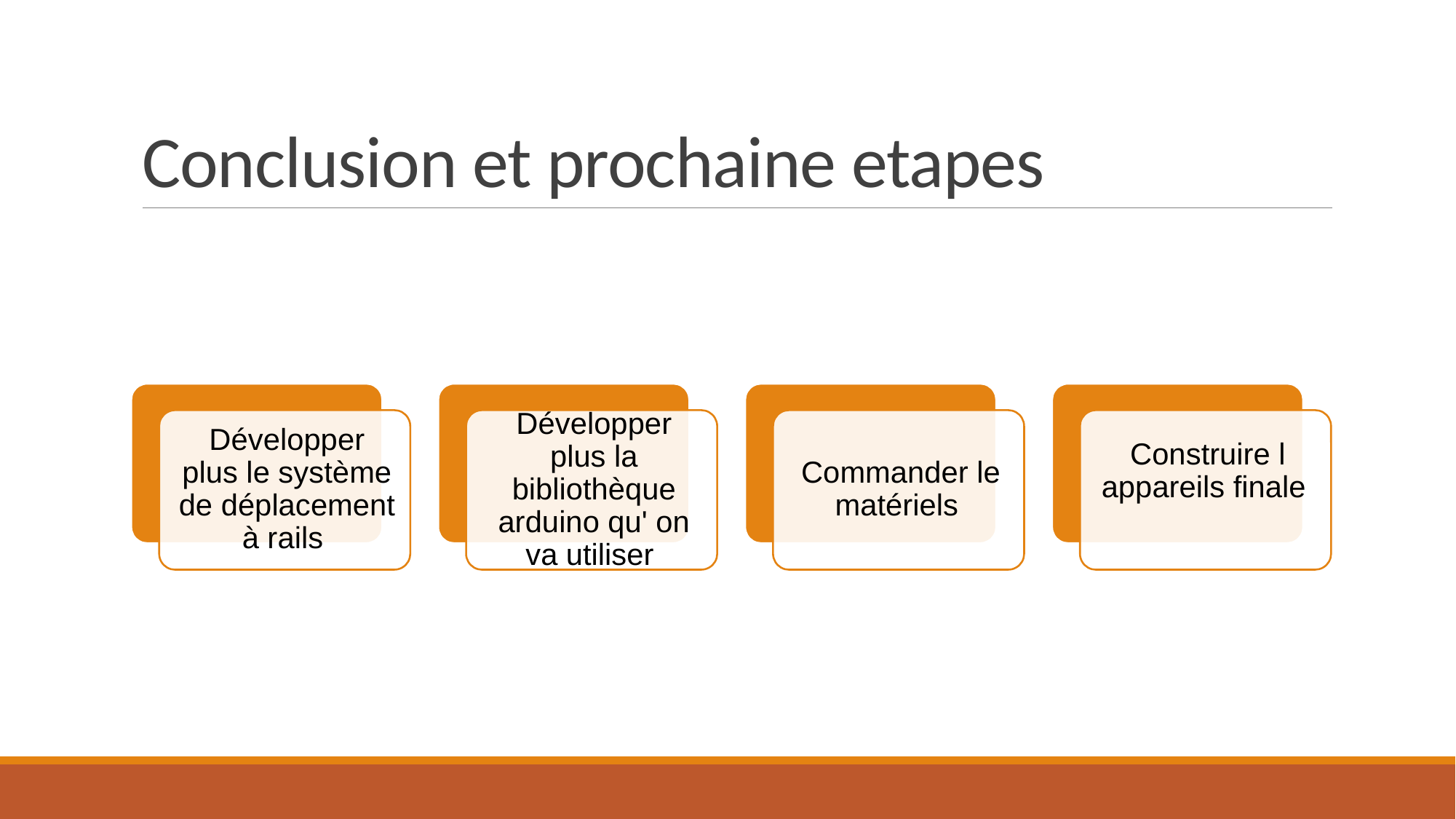

# Conclusion et prochaine etapes
Développer plus le système de déplacement à rails
Développer plus la bibliothèque arduino qu' on va utiliser
Commander le matériels
Construire l appareils finale